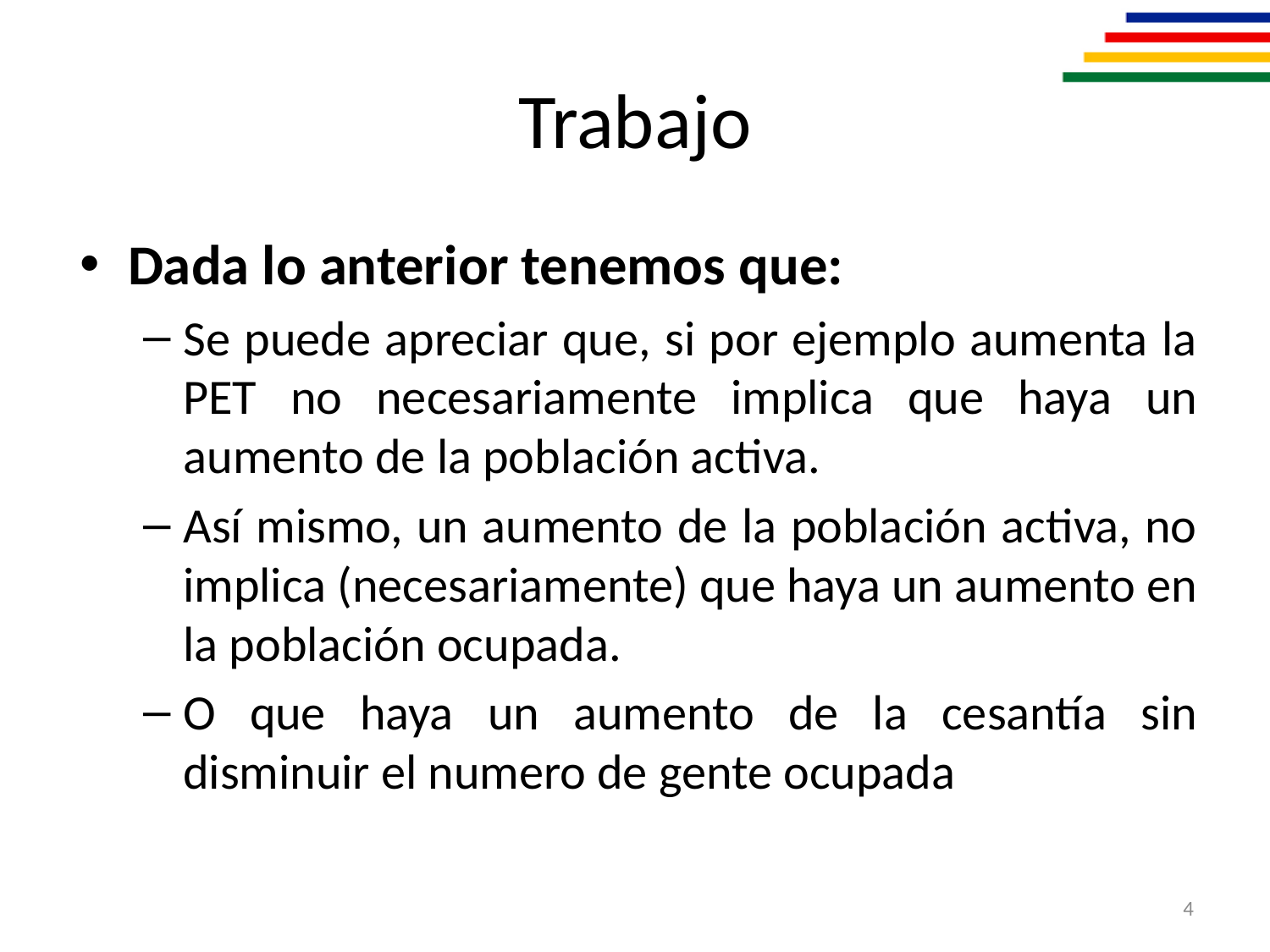

# Trabajo
Dada lo anterior tenemos que:
Se puede apreciar que, si por ejemplo aumenta la PET no necesariamente implica que haya un aumento de la población activa.
Así mismo, un aumento de la población activa, no implica (necesariamente) que haya un aumento en la población ocupada.
O que haya un aumento de la cesantía sin disminuir el numero de gente ocupada
4